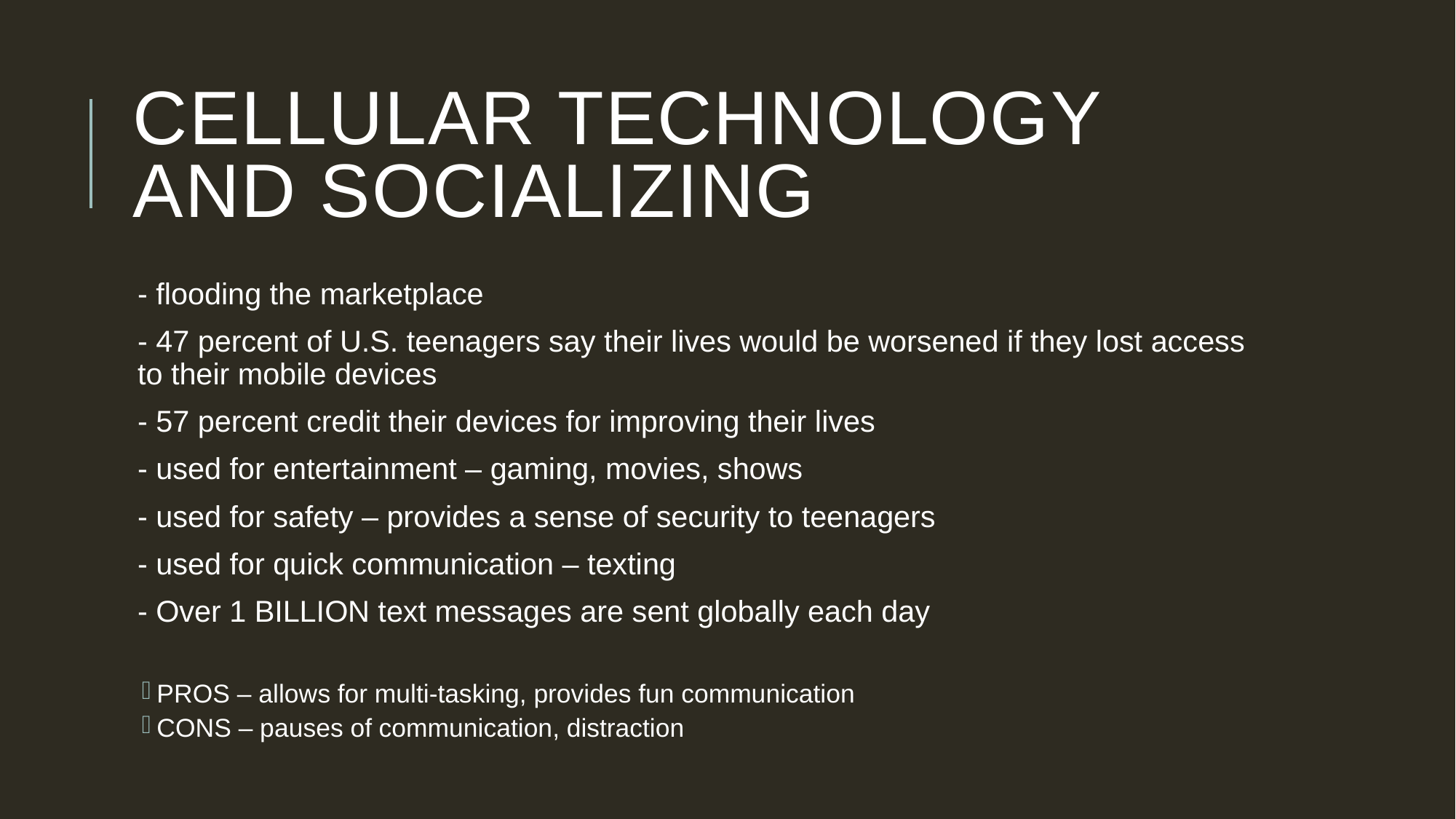

# CELLULAR TECHNOLOGY AND SOCIALIZING
- flooding the marketplace
- 47 percent of U.S. teenagers say their lives would be worsened if they lost access to their mobile devices
- 57 percent credit their devices for improving their lives
- used for entertainment – gaming, movies, shows
- used for safety – provides a sense of security to teenagers
- used for quick communication – texting
- Over 1 BILLION text messages are sent globally each day

PROS – allows for multi-tasking, provides fun communication
CONS – pauses of communication, distraction